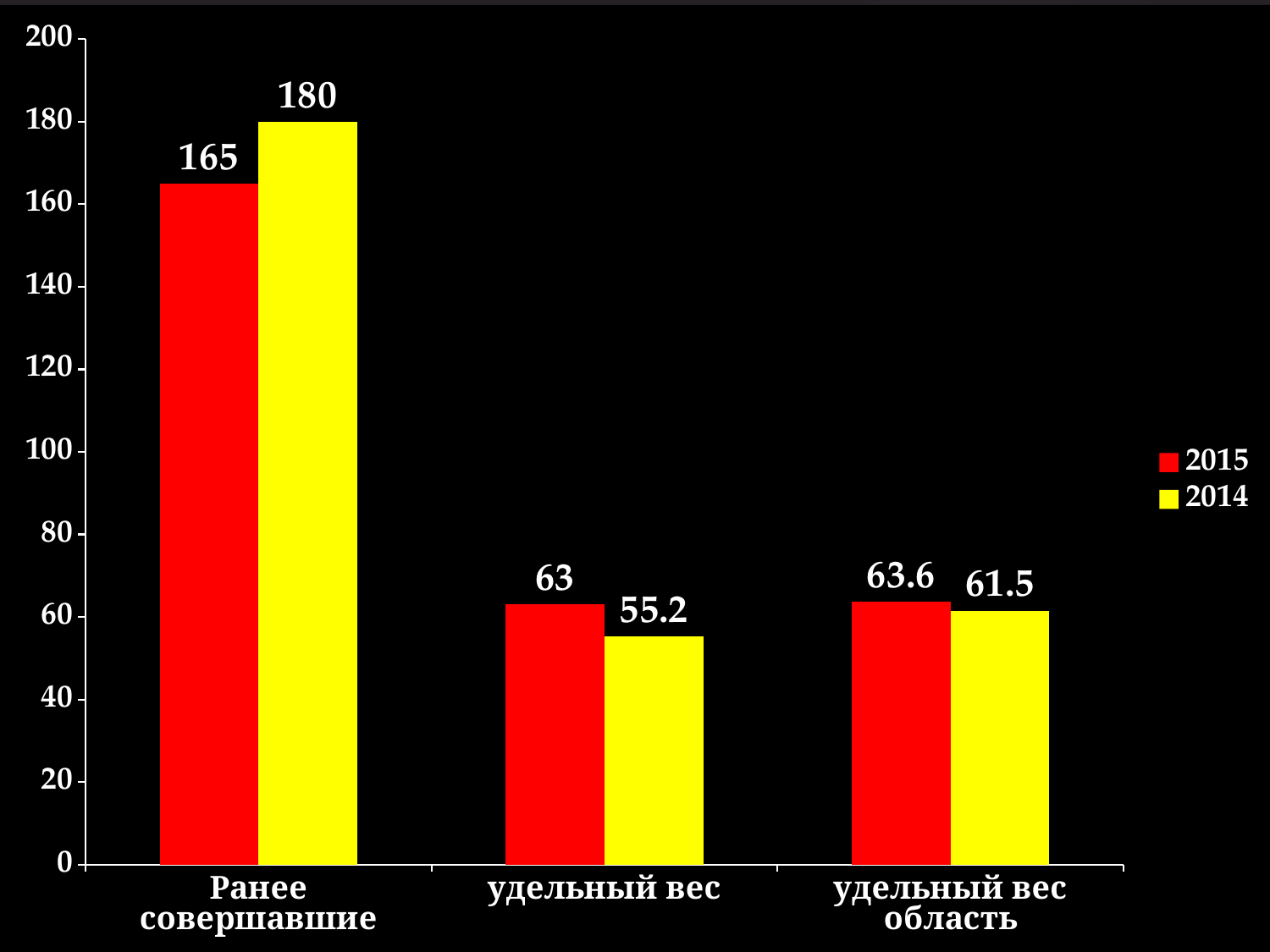

### Chart

| Category | 2015 | 2014 |
|---|---|---|
| Ранее совершавшие | 165.0 | 180.0 |
| удельный вес | 63.0 | 55.2 |
| удельный вес область | 63.6 | 61.5 |